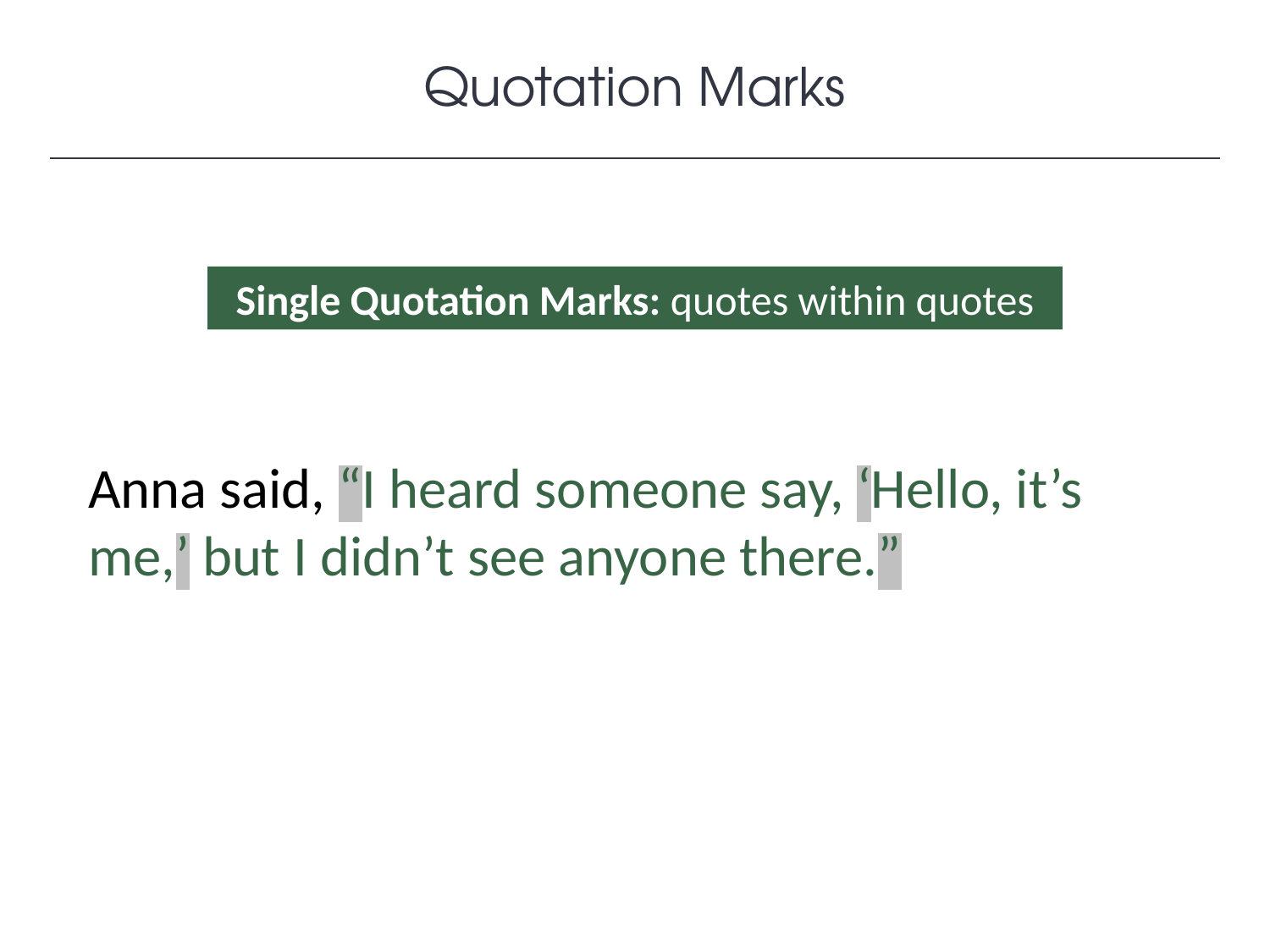

Quotation Marks
HAWKES LEARNING
Single Quotation Marks: quotes within quotes
Anna said, “I heard someone say, ‘Hello, it’s me,’ but I didn’t see anyone there.”